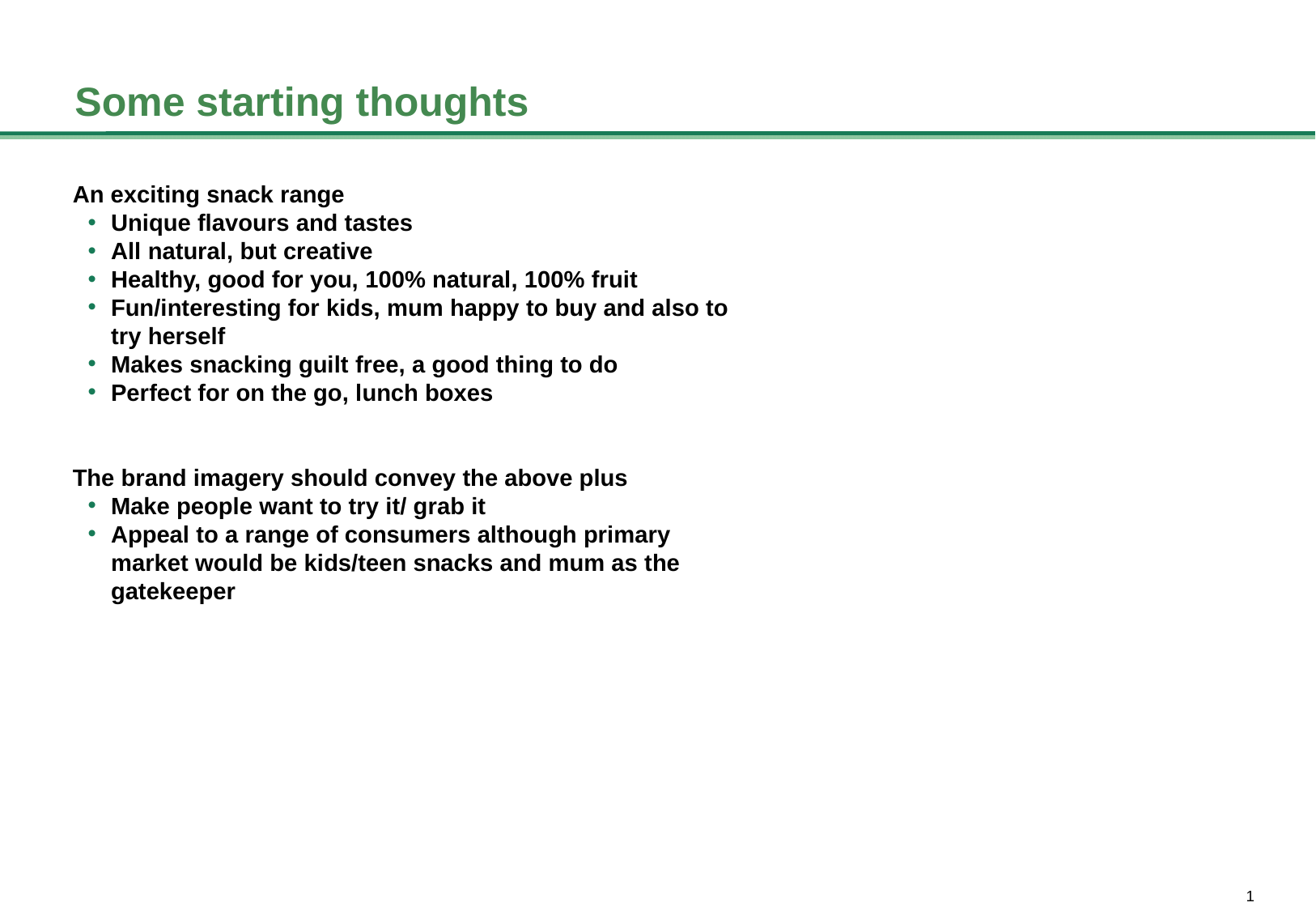

Some starting thoughts
An exciting snack range
Unique flavours and tastes
All natural, but creative
Healthy, good for you, 100% natural, 100% fruit
Fun/interesting for kids, mum happy to buy and also to try herself
Makes snacking guilt free, a good thing to do
Perfect for on the go, lunch boxes

The brand imagery should convey the above plus
Make people want to try it/ grab it
Appeal to a range of consumers although primary market would be kids/teen snacks and mum as the gatekeeper